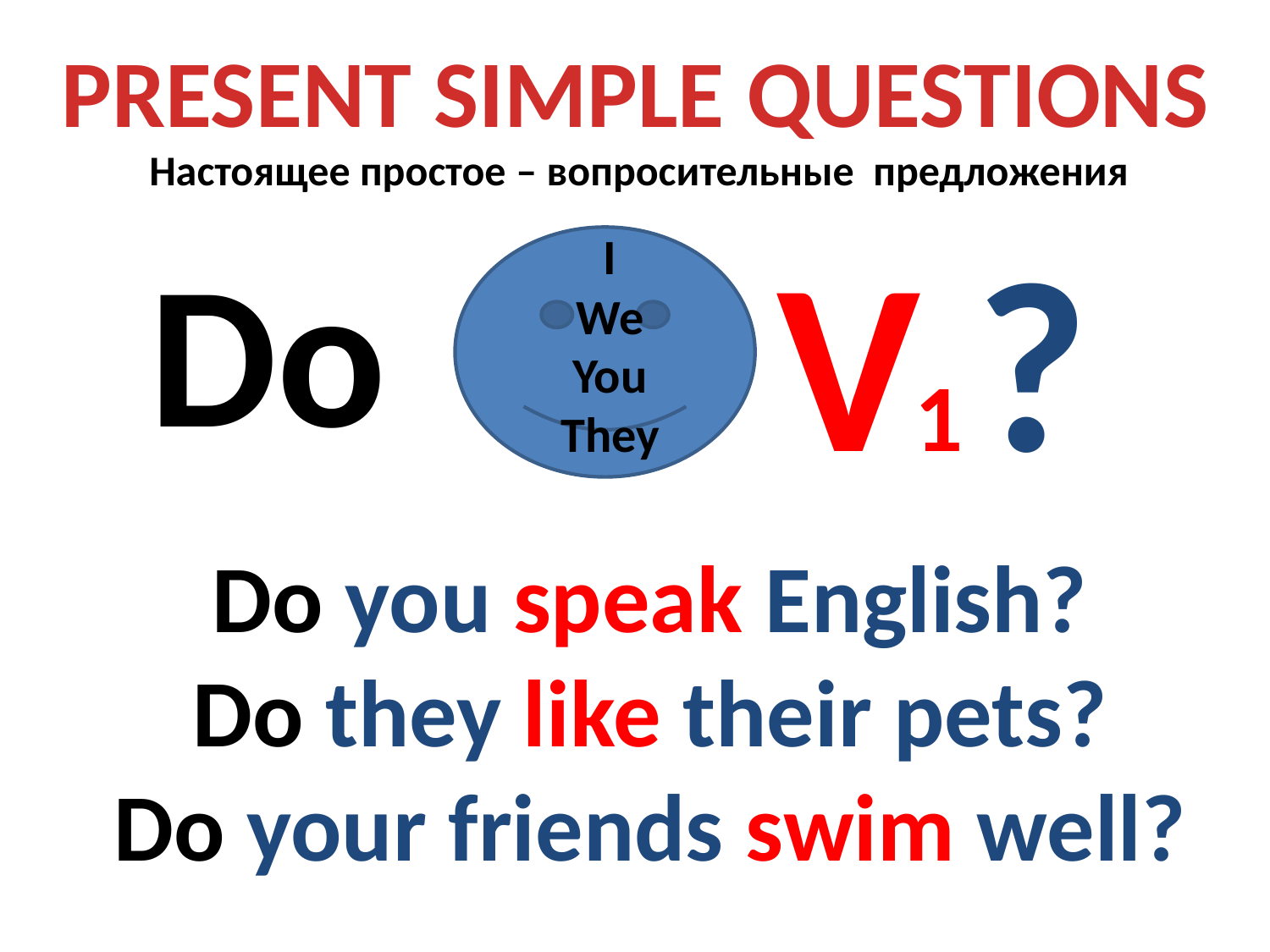

PRESENT SIMPLE QUESTIONS
Настоящее простое – вопросительные  предложения
V ?
Do
I
We
You
They

1
Do you speak English?
Do they like their pets?
Do your friends swim well?